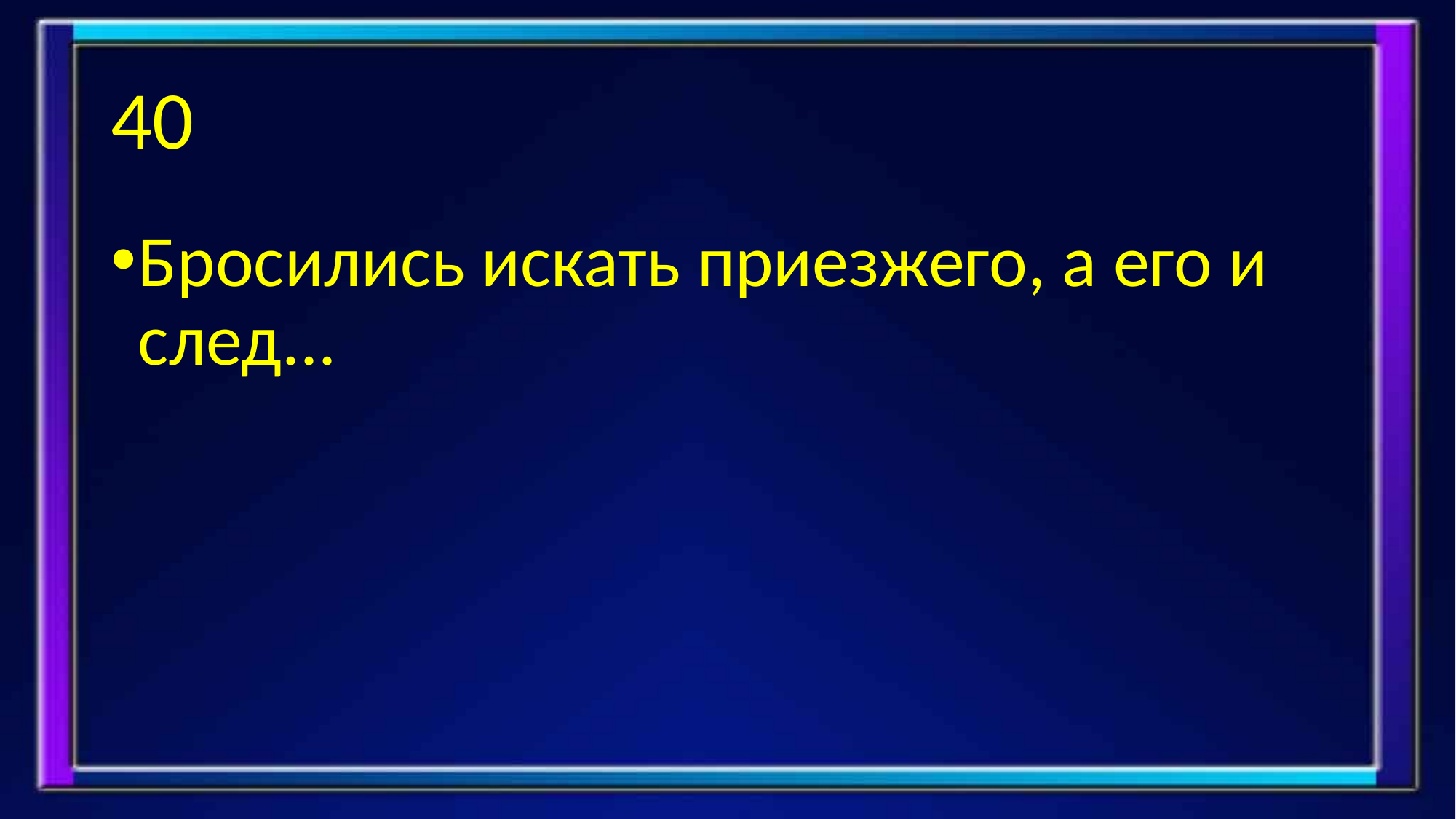

# 40
Бросились искать приезжего, а его и след...